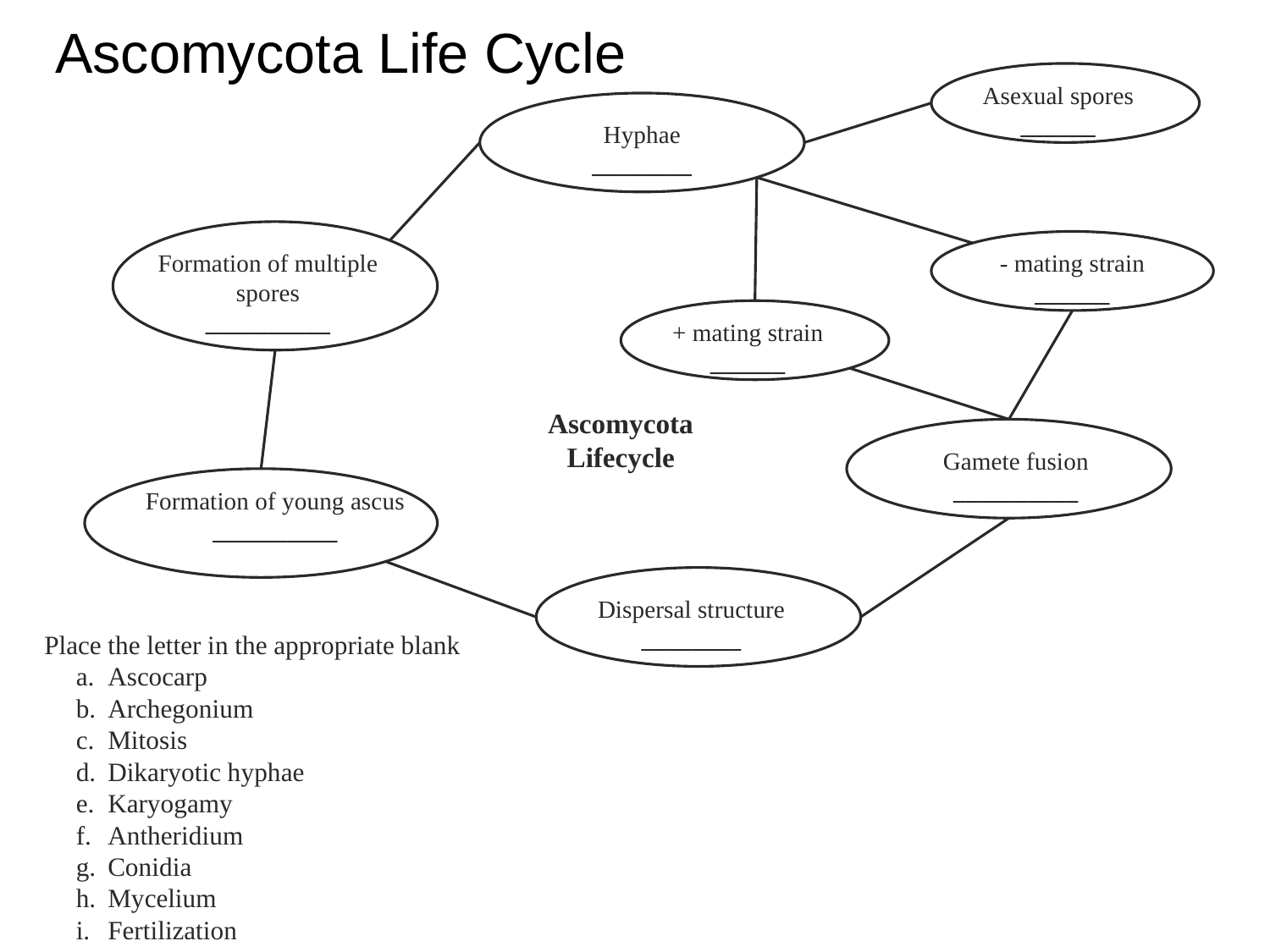

Ascomycota Life Cycle

Asexual spores
______

Hyphae
________

Formation of multiple spores
__________
- mating strain
______

+ mating strain
______
Ascomycota
Lifecycle

Gamete fusion
__________

Formation of young ascus
__________

Dispersal structure
________
	Place the letter in the appropriate blank
Ascocarp
Archegonium
Mitosis
Dikaryotic hyphae
Karyogamy
Antheridium
Conidia
Mycelium
Fertilization